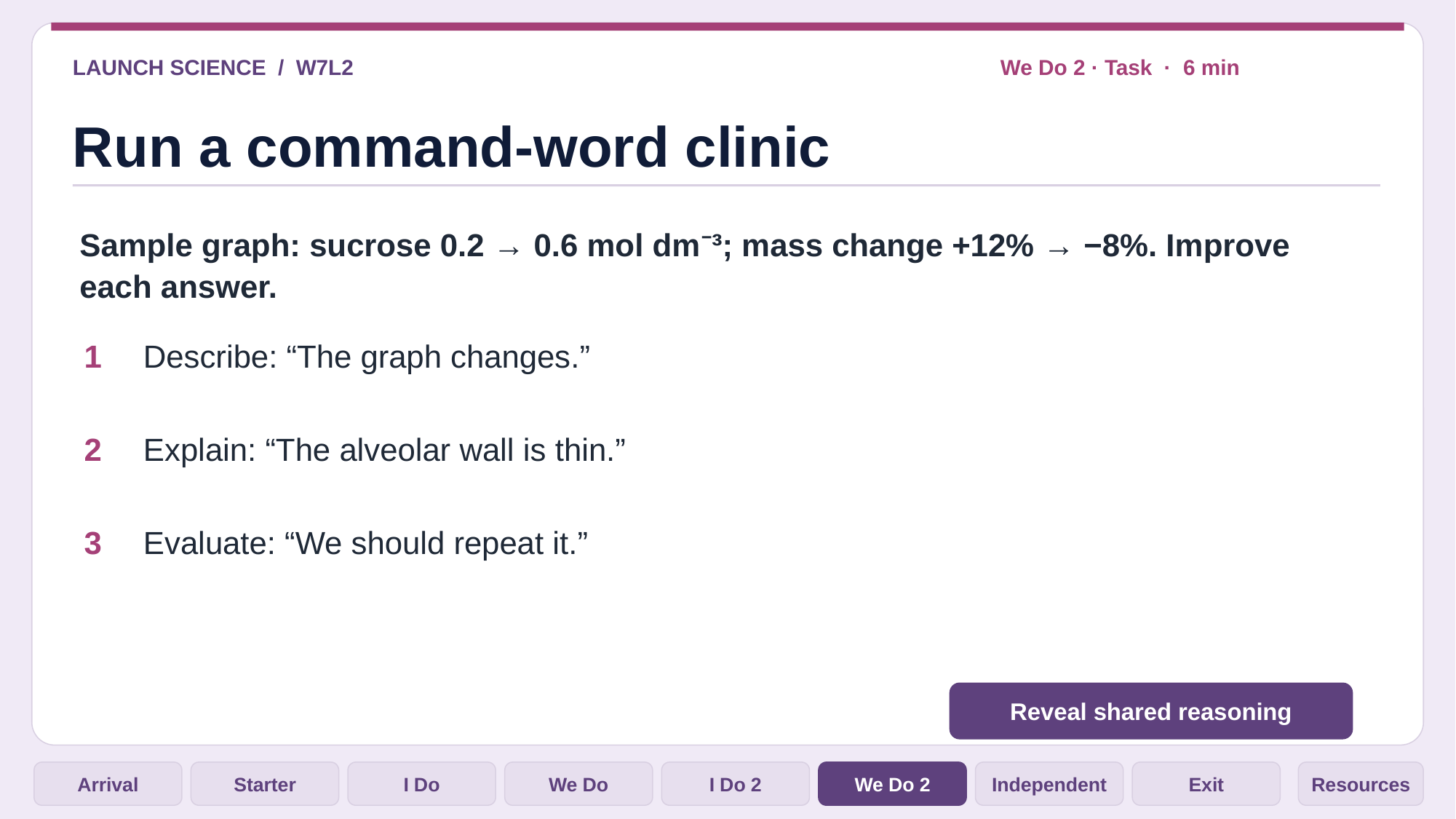

LAUNCH SCIENCE  /  W7L2
We Do 2 · Task  ·  6 min
Run a command-word clinic

Sample graph: sucrose 0.2 → 0.6 mol dm⁻³; mass change +12% → −8%. Improve each answer.
1
Describe: “The graph changes.”
2
Explain: “The alveolar wall is thin.”
3
Evaluate: “We should repeat it.”
Reveal shared reasoning
Arrival
Starter
I Do
We Do
I Do 2
We Do 2
Independent
Exit
Resources